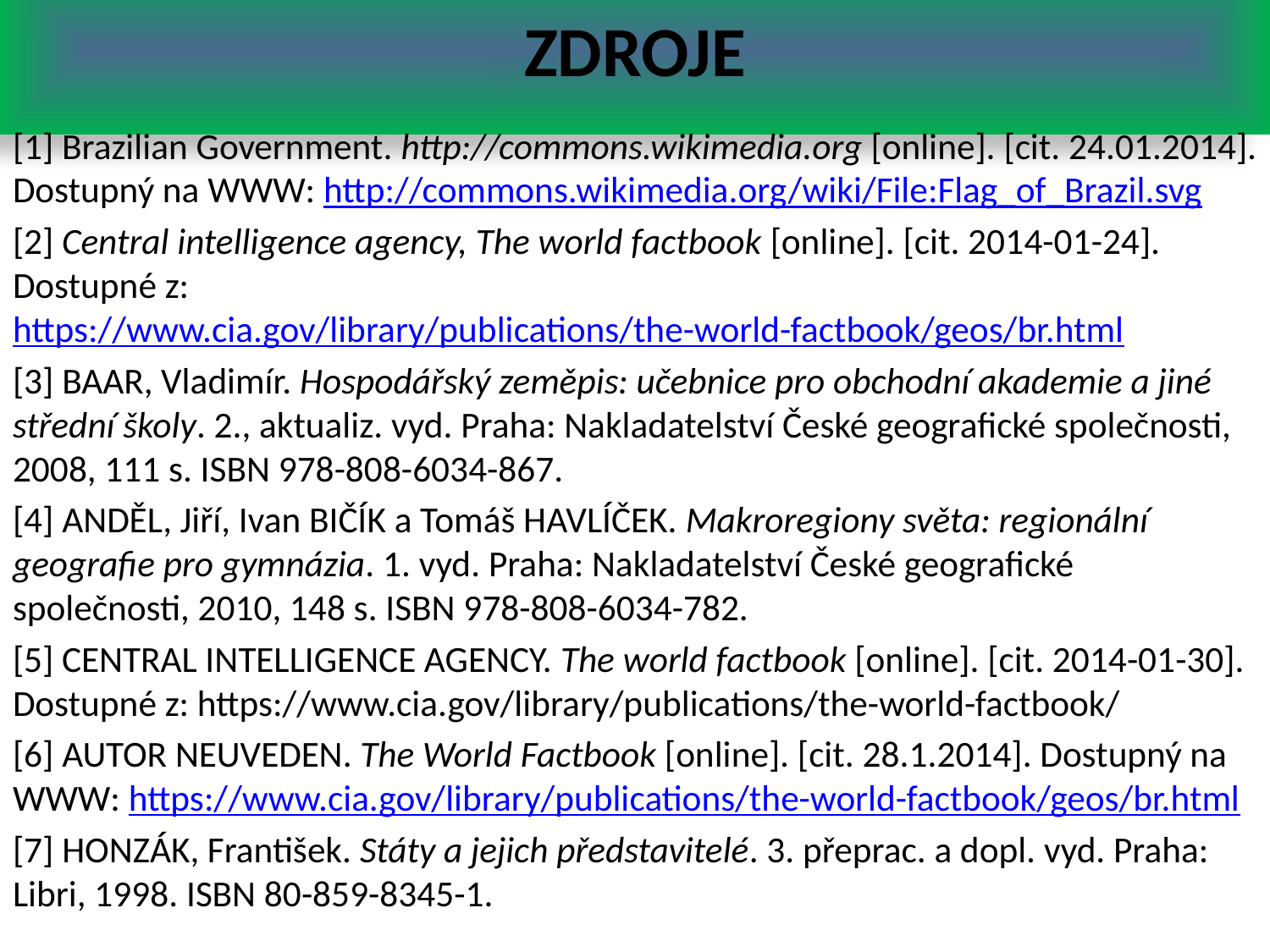

# ZDROJE
[1] Brazilian Government. http://commons.wikimedia.org [online]. [cit. 24.01.2014]. Dostupný na WWW: http://commons.wikimedia.org/wiki/File:Flag_of_Brazil.svg
[2] Central intelligence agency, The world factbook [online]. [cit. 2014-01-24]. Dostupné z: https://www.cia.gov/library/publications/the-world-factbook/geos/br.html
[3] BAAR, Vladimír. Hospodářský zeměpis: učebnice pro obchodní akademie a jiné střední školy. 2., aktualiz. vyd. Praha: Nakladatelství České geografické společnosti, 2008, 111 s. ISBN 978-808-6034-867.
[4] ANDĚL, Jiří, Ivan BIČÍK a Tomáš HAVLÍČEK. Makroregiony světa: regionální geografie pro gymnázia. 1. vyd. Praha: Nakladatelství České geografické společnosti, 2010, 148 s. ISBN 978-808-6034-782.
[5] CENTRAL INTELLIGENCE AGENCY. The world factbook [online]. [cit. 2014-01-30]. Dostupné z: https://www.cia.gov/library/publications/the-world-factbook/
[6] AUTOR NEUVEDEN. The World Factbook [online]. [cit. 28.1.2014]. Dostupný na WWW: https://www.cia.gov/library/publications/the-world-factbook/geos/br.html
[7] HONZÁK, František. Státy a jejich představitelé. 3. přeprac. a dopl. vyd. Praha: Libri, 1998. ISBN 80-859-8345-1.